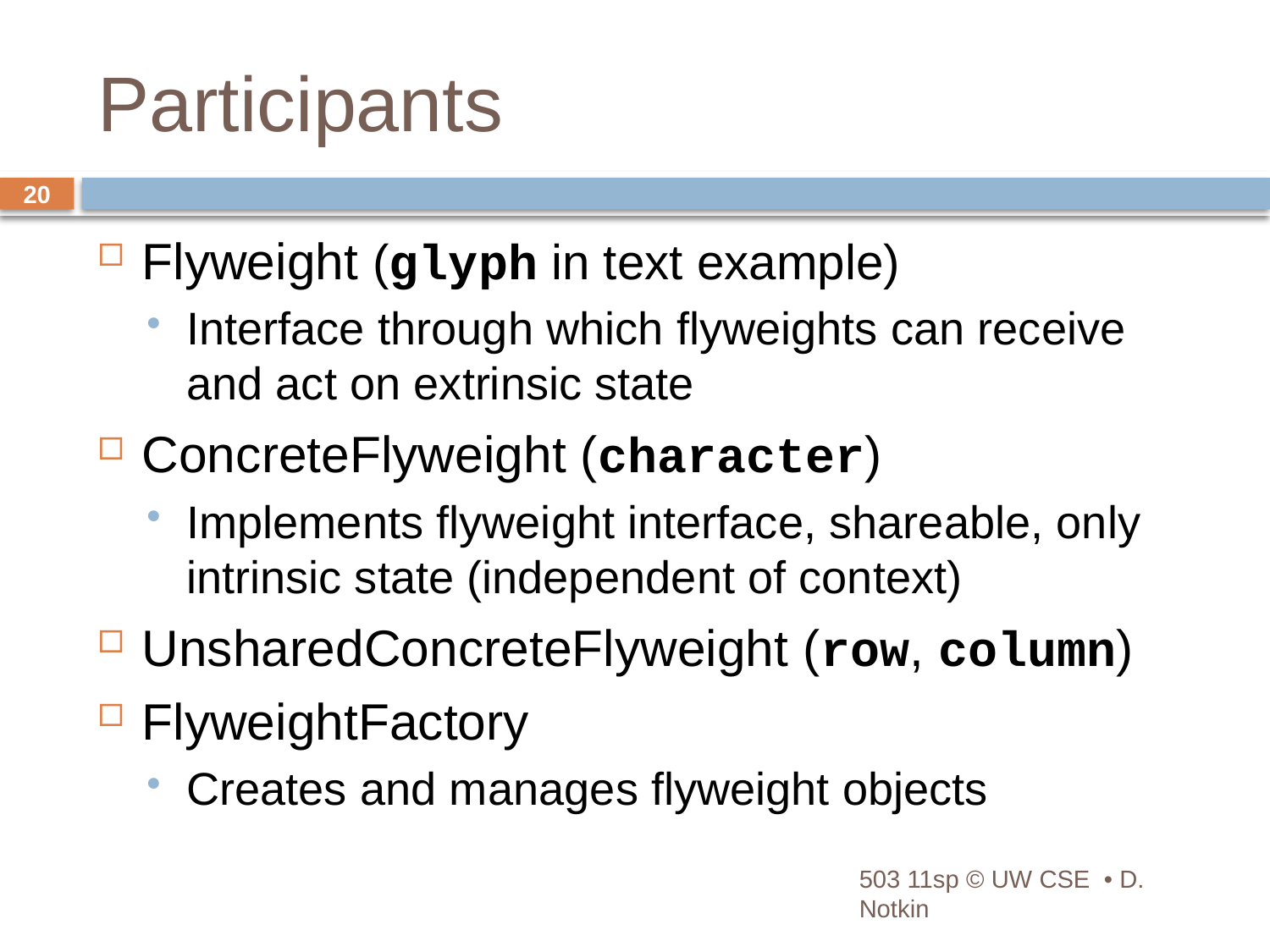

# Participants
20
Flyweight (glyph in text example)
Interface through which flyweights can receive and act on extrinsic state
ConcreteFlyweight (character)
Implements flyweight interface, shareable, only intrinsic state (independent of context)
UnsharedConcreteFlyweight (row, column)
FlyweightFactory
Creates and manages flyweight objects

503 11sp © UW CSE  • D. Notkin